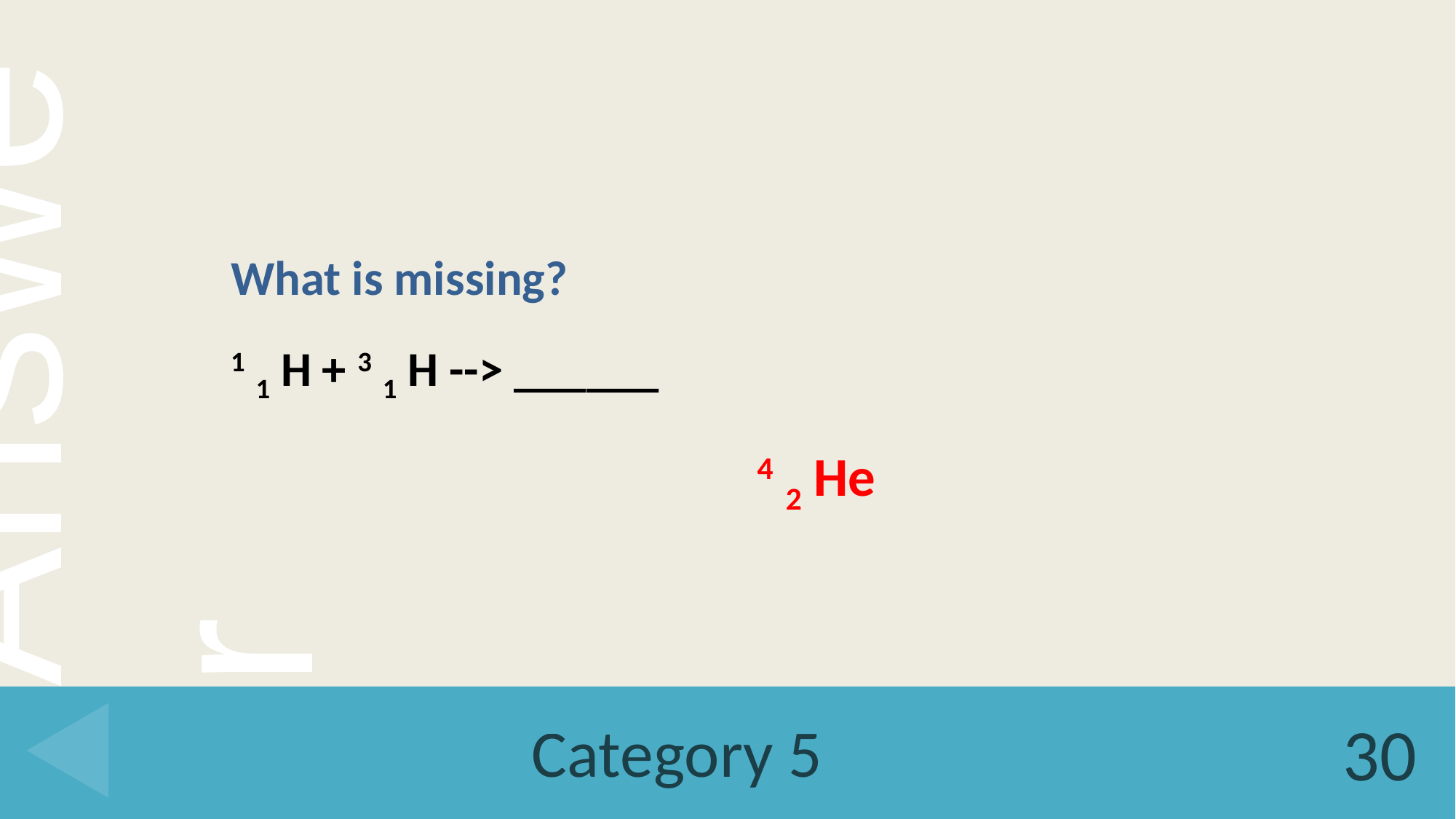

What is missing?
1 1 H + 3 1 H --> ______
4 2 He
# Category 5
30